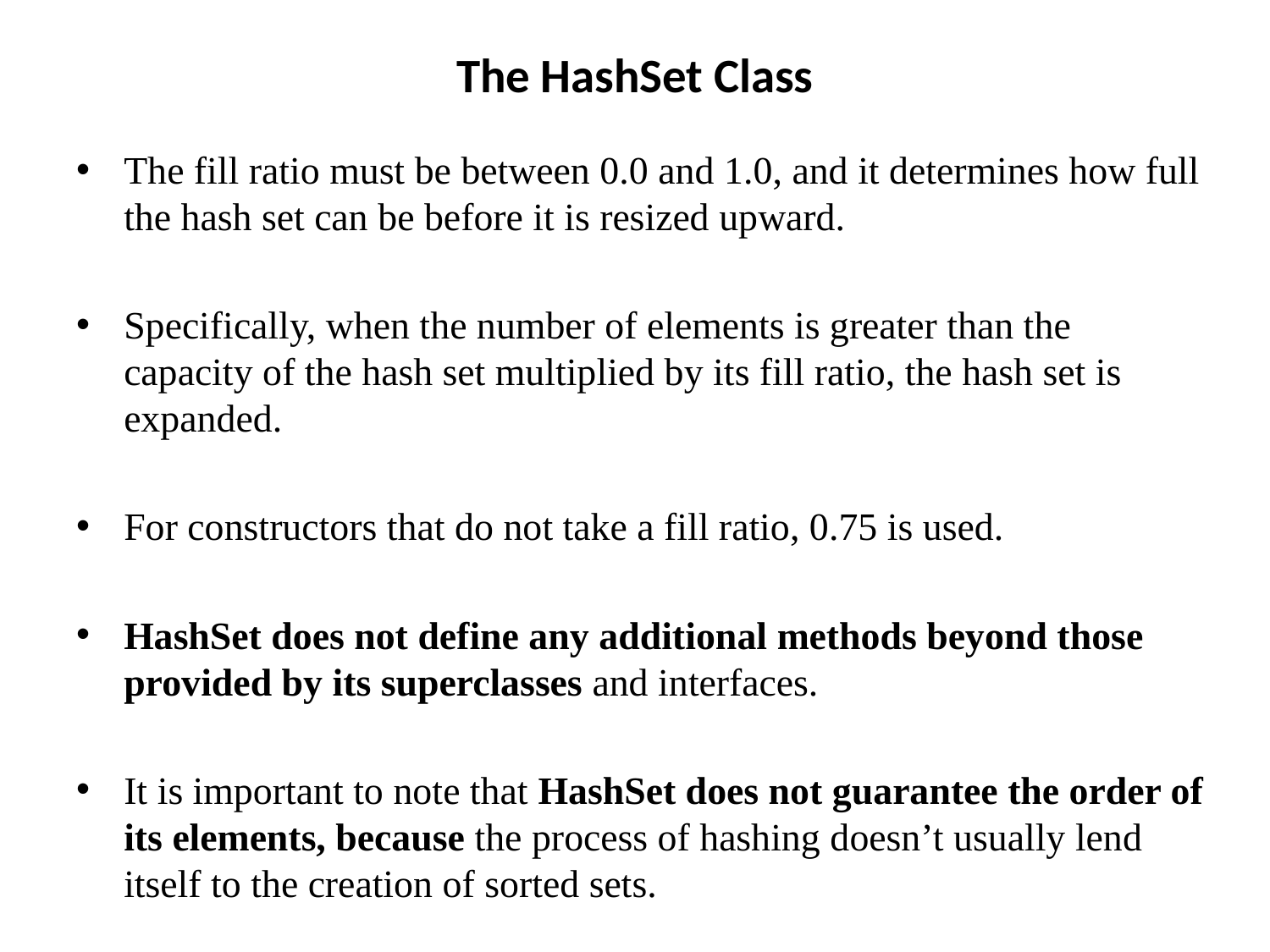

# The HashSet Class
The fill ratio must be between 0.0 and 1.0, and it determines how full the hash set can be before it is resized upward.

Specifically, when the number of elements is greater than the capacity of the hash set multiplied by its fill ratio, the hash set is expanded.

For constructors that do not take a fill ratio, 0.75 is used.

HashSet does not define any additional methods beyond those provided by its superclasses and interfaces.

It is important to note that HashSet does not guarantee the order of its elements, because the process of hashing doesn’t usually lend itself to the creation of sorted sets.